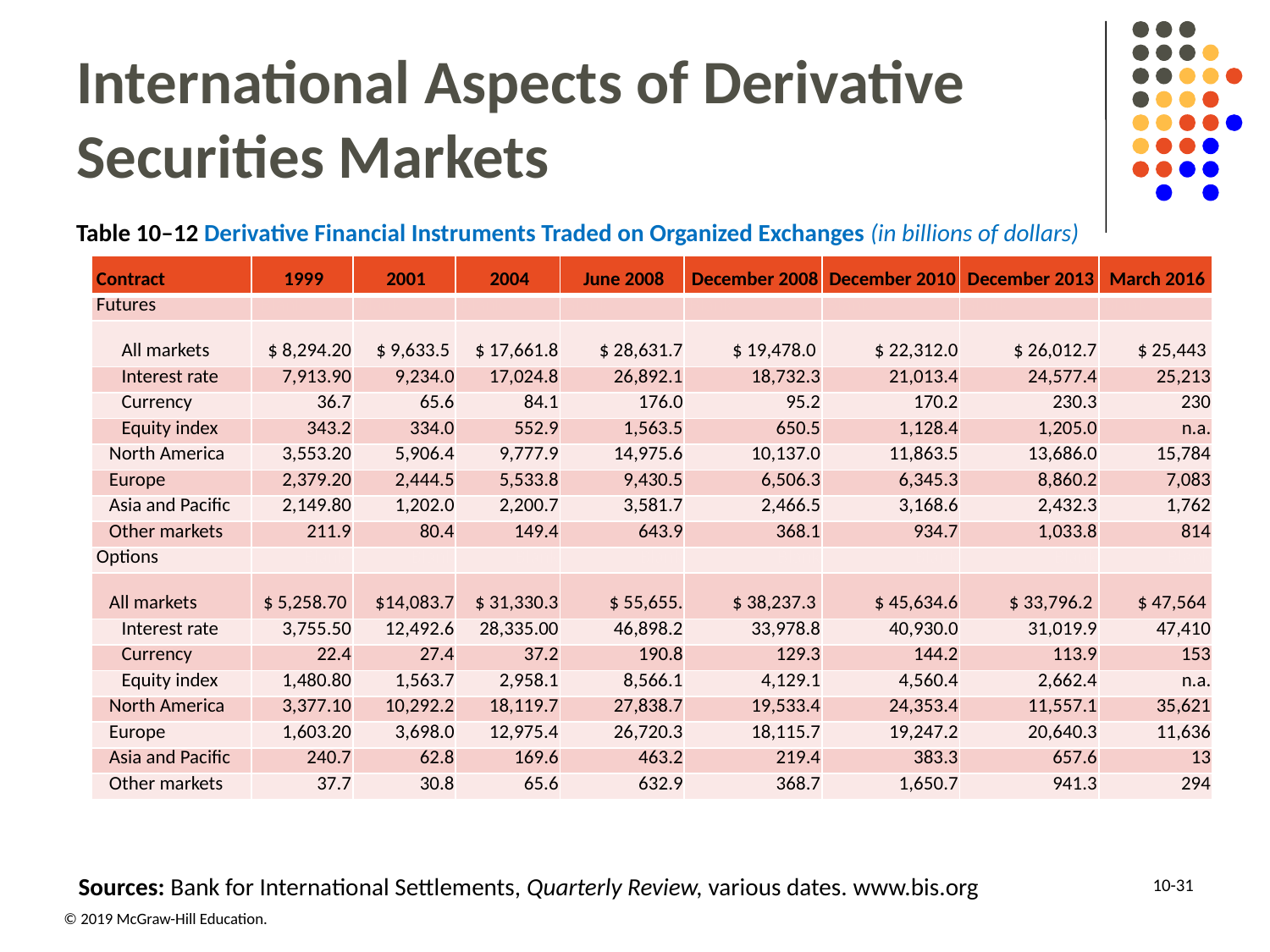

# International Aspects of Derivative Securities Markets
Table 10–12 Derivative Financial Instruments Traded on Organized Exchanges (in billions of dollars)
| Contract | 1999 | 2001 | 2004 | June 2008 | December 2008 | December 2010 | December 2013 | March 2016 |
| --- | --- | --- | --- | --- | --- | --- | --- | --- |
| Futures | Blank | Blank | Blank | Blank | Blank | Blank | Blank | Blank |
| All markets | $ 8,294.20 | $ 9,633.5 | $ 17,661.8 | $ 28,631.7 | $ 19,478.0 | $ 22,312.0 | $ 26,012.7 | $ 25,443 |
| Interest rate | 7,913.90 | 9,234.0 | 17,024.8 | 26,892.1 | 18,732.3 | 21,013.4 | 24,577.4 | 25,213 |
| Currency | 36.7 | 65.6 | 84.1 | 176.0 | 95.2 | 170.2 | 230.3 | 230 |
| Equity index | 343.2 | 334.0 | 552.9 | 1,563.5 | 650.5 | 1,128.4 | 1,205.0 | n.a. |
| North America | 3,553.20 | 5,906.4 | 9,777.9 | 14,975.6 | 10,137.0 | 11,863.5 | 13,686.0 | 15,784 |
| Europe | 2,379.20 | 2,444.5 | 5,533.8 | 9,430.5 | 6,506.3 | 6,345.3 | 8,860.2 | 7,083 |
| Asia and Pacific | 2,149.80 | 1,202.0 | 2,200.7 | 3,581.7 | 2,466.5 | 3,168.6 | 2,432.3 | 1,762 |
| Other markets | 211.9 | 80.4 | 149.4 | 643.9 | 368.1 | 934.7 | 1,033.8 | 814 |
| Options | Blank | Blank | Blank | Blank | Blank | Blank | Blank | Blank |
| All markets | $ 5,258.70 | $14,083.7 | $ 31,330.3 | $ 55,655. | $ 38,237.3 | $ 45,634.6 | $ 33,796.2 | $ 47,564 |
| Interest rate | 3,755.50 | 12,492.6 | 28,335.00 | 46,898.2 | 33,978.8 | 40,930.0 | 31,019.9 | 47,410 |
| Currency | 22.4 | 27.4 | 37.2 | 190.8 | 129.3 | 144.2 | 113.9 | 153 |
| Equity index | 1,480.80 | 1,563.7 | 2,958.1 | 8,566.1 | 4,129.1 | 4,560.4 | 2,662.4 | n.a. |
| North America | 3,377.10 | 10,292.2 | 18,119.7 | 27,838.7 | 19,533.4 | 24,353.4 | 11,557.1 | 35,621 |
| Europe | 1,603.20 | 3,698.0 | 12,975.4 | 26,720.3 | 18,115.7 | 19,247.2 | 20,640.3 | 11,636 |
| Asia and Pacific | 240.7 | 62.8 | 169.6 | 463.2 | 219.4 | 383.3 | 657.6 | 13 |
| Other markets | 37.7 | 30.8 | 65.6 | 632.9 | 368.7 | 1,650.7 | 941.3 | 294 |
Sources: Bank for International Settlements, Quarterly Review, various dates. www.bis.org
10-31